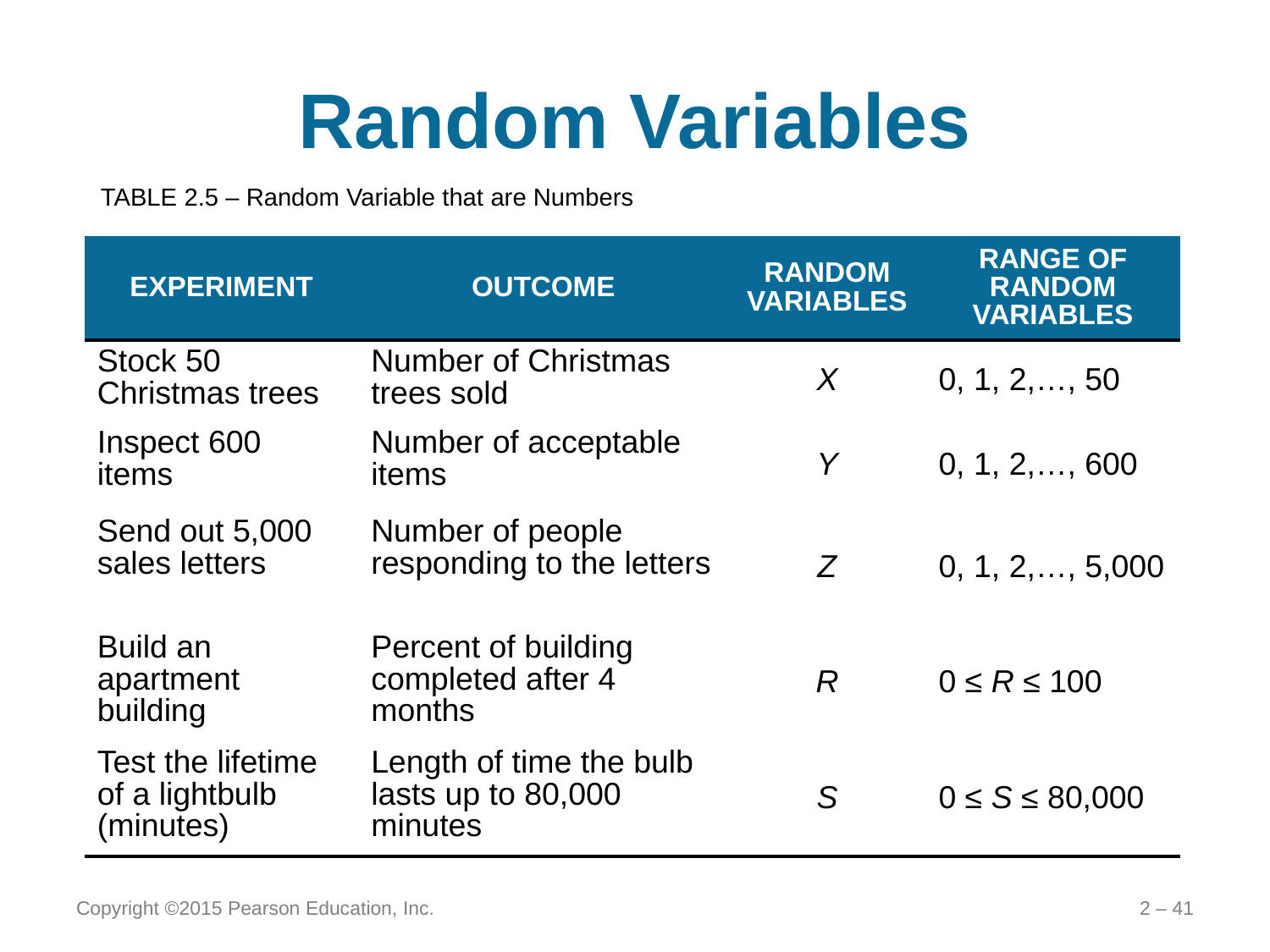

# Random Variables
TABLE 2.5 – Random Variable that are Numbers
| EXPERIMENT | OUTCOME | RANDOM VARIABLES | RANGE OF RANDOM VARIABLES |
| --- | --- | --- | --- |
| Stock 50 Christmas trees | Number of Christmas trees sold | X | 0, 1, 2,…, 50 |
| Inspect 600 items | Number of acceptable items | Y | 0, 1, 2,…, 600 |
| Send out 5,000 sales letters | Number of people responding to the letters | Z | 0, 1, 2,…, 5,000 |
| Build an apartment building | Percent of building completed after 4 months | R | 0 ≤ R ≤ 100 |
| Test the lifetime of a lightbulb (minutes) | Length of time the bulb lasts up to 80,000 minutes | S | 0 ≤ S ≤ 80,000 |
Copyright ©2015 Pearson Education, Inc.
2 – 41